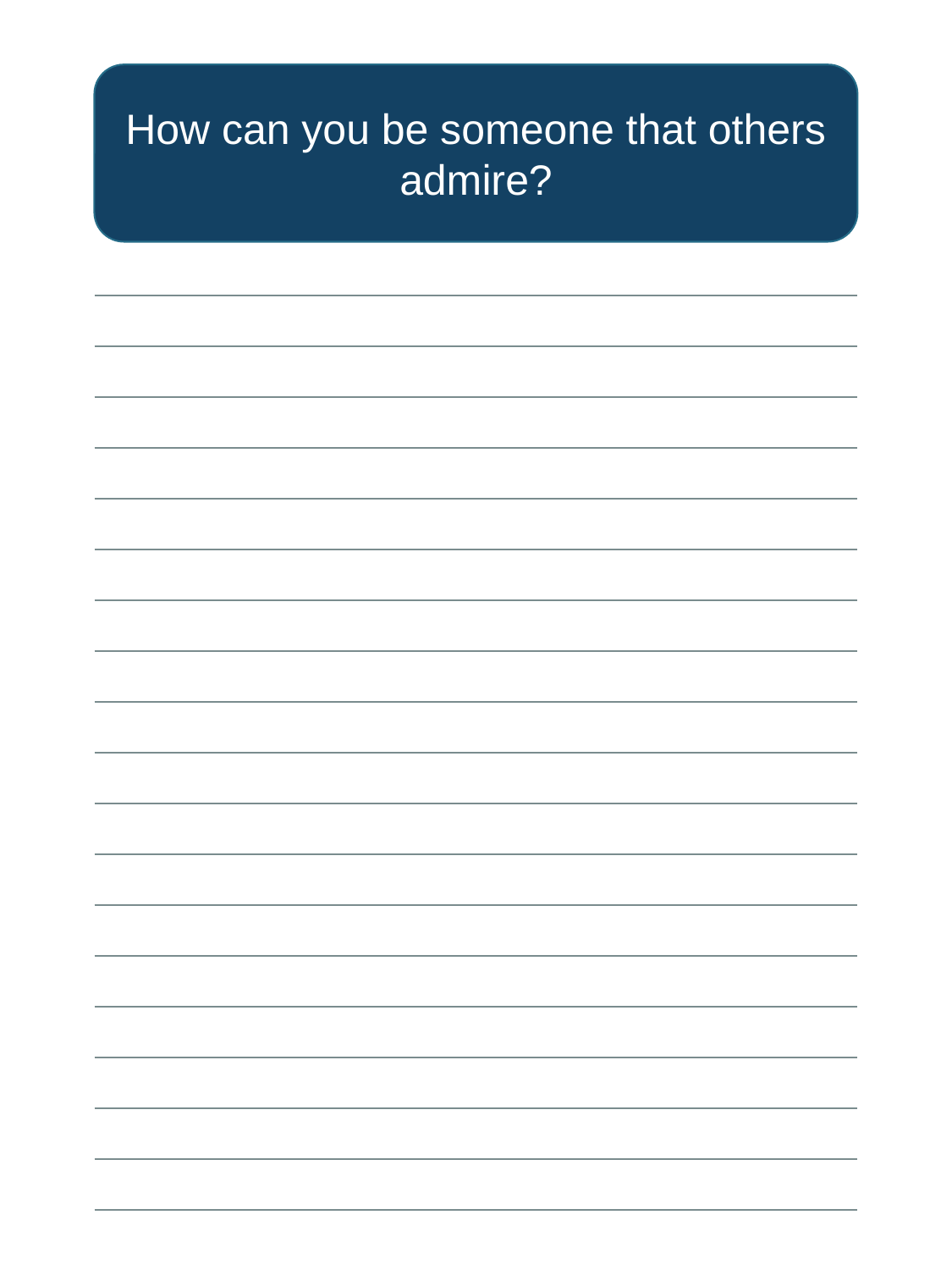

How can you be someone that others admire?
|  |
| --- |
|  |
|  |
|  |
|  |
|  |
|  |
|  |
|  |
|  |
|  |
|  |
|  |
|  |
|  |
|  |
|  |
|  |